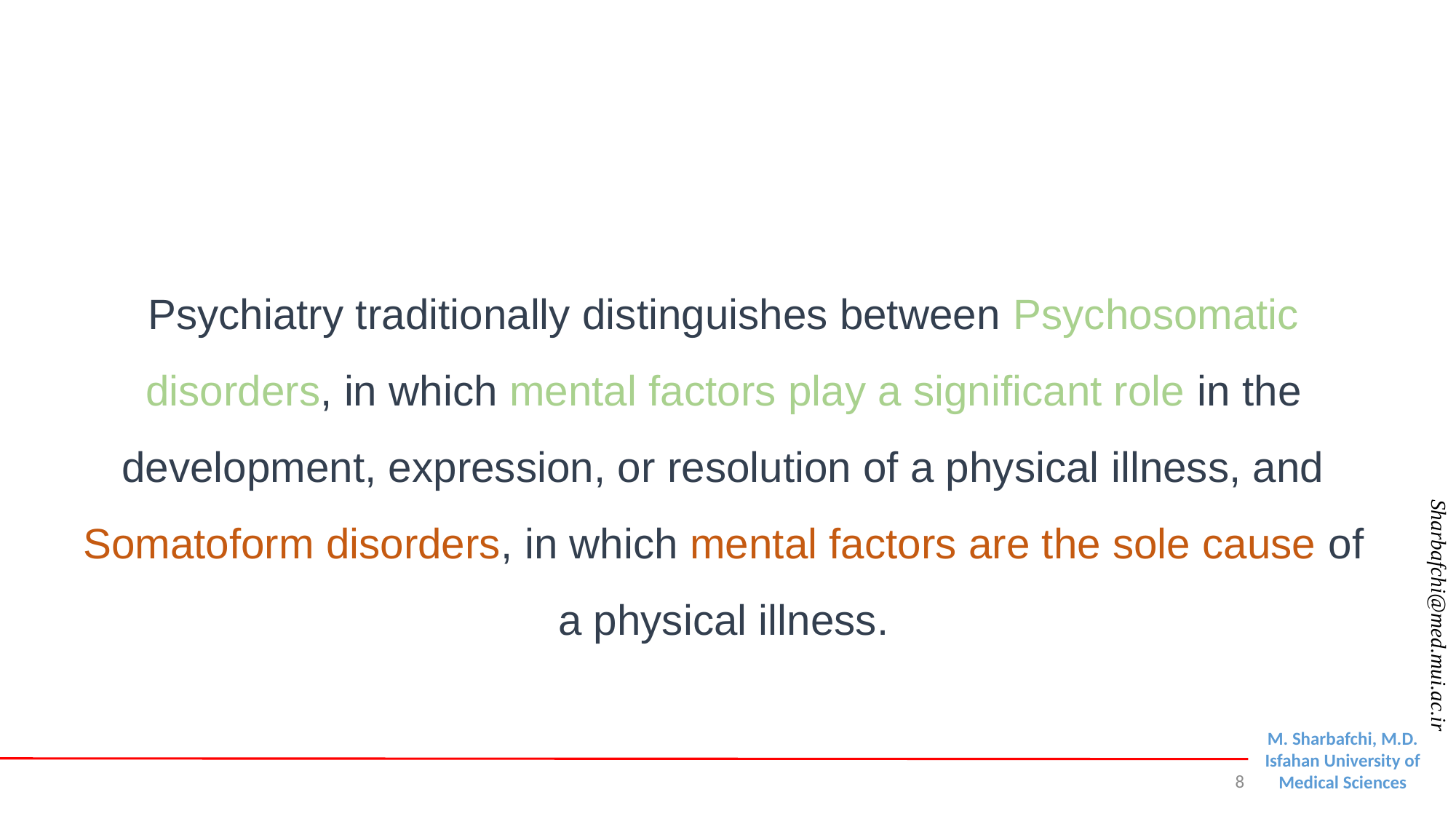

#

Psychiatry traditionally distinguishes between Psychosomatic disorders, in which mental factors play a significant role in the development, expression, or resolution of a physical illness, and Somatoform disorders, in which mental factors are the sole cause of a physical illness.
8